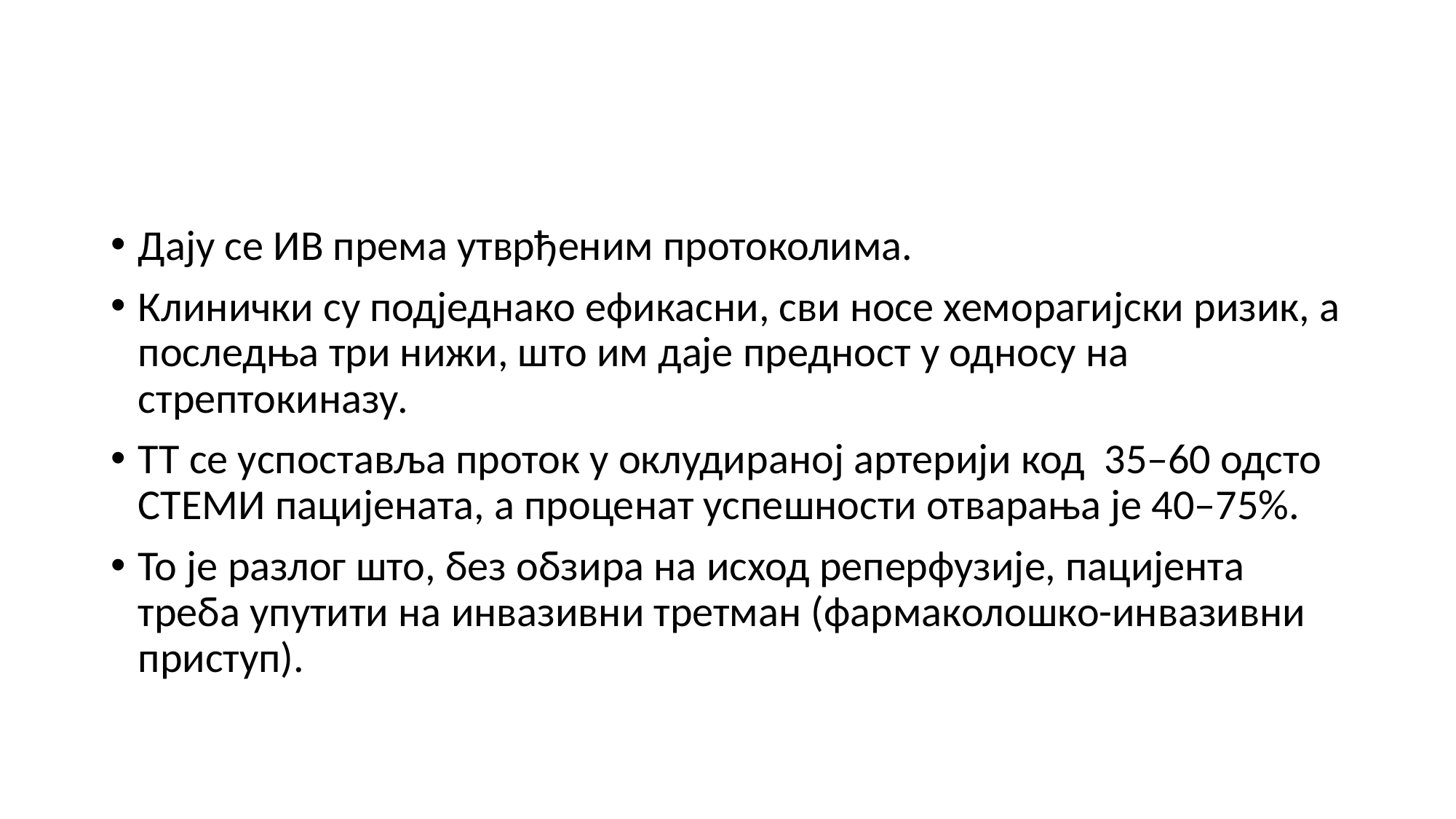

#
Дају се ИВ према утврђеним протоколима.
Клинички су подједнако ефикасни, сви носе хеморагијски ризик, а последња три нижи, што им даје предност у односу на стрептокиназу.
ТТ се успоставља проток у оклудираној артерији код  35–60 одсто СТЕМИ пацијената, а проценат успешности отварања је 40–75%.
То је разлог што, без обзира на исход реперфузије, пацијента треба упутити на инвазивни третман (фармаколошко-инвазивни приступ).